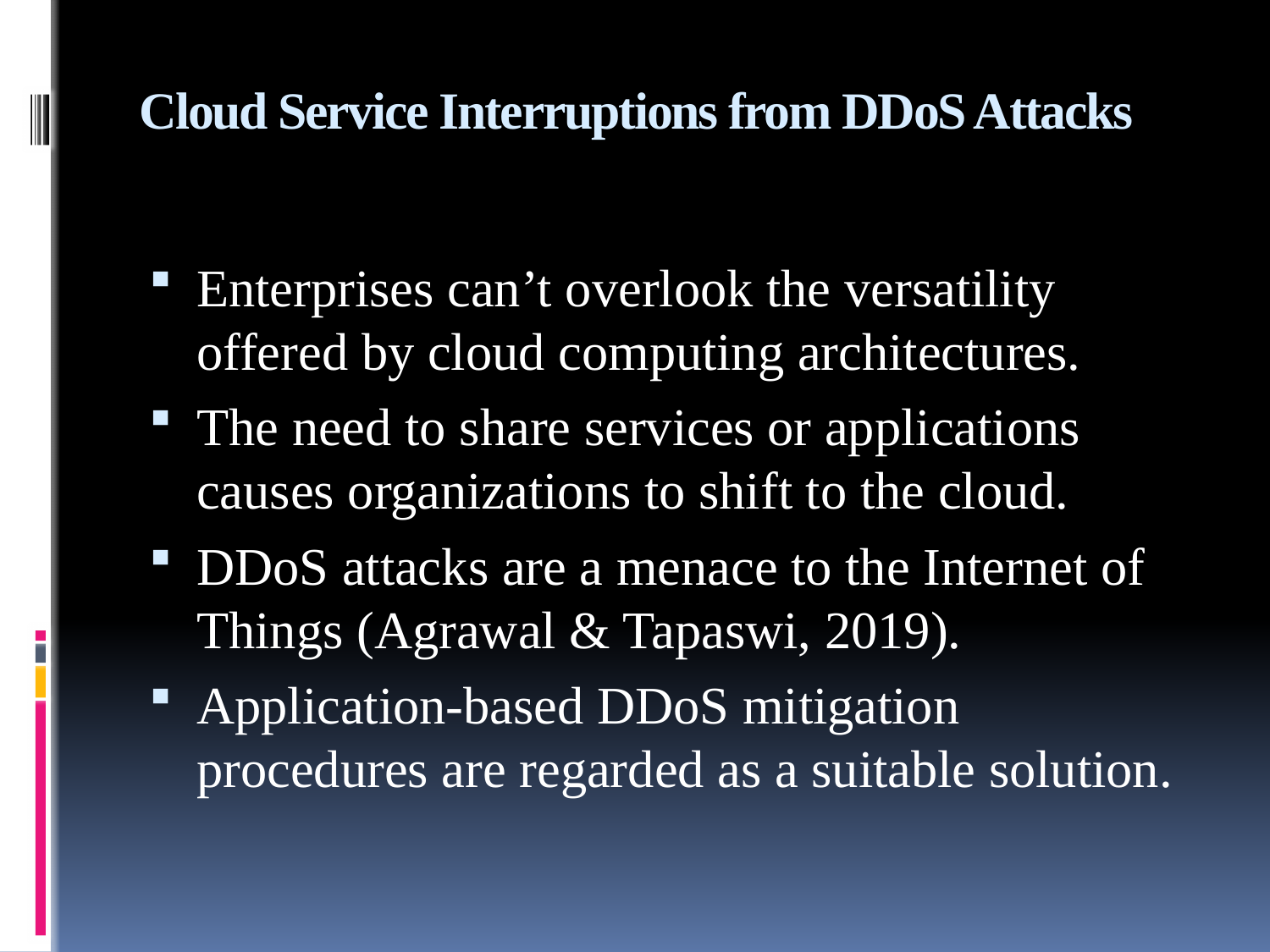

# Cloud Service Interruptions from DDoS Attacks
Enterprises can’t overlook the versatility offered by cloud computing architectures.
The need to share services or applications causes organizations to shift to the cloud.
DDoS attacks are a menace to the Internet of Things (Agrawal & Tapaswi, 2019).
Application-based DDoS mitigation procedures are regarded as a suitable solution.